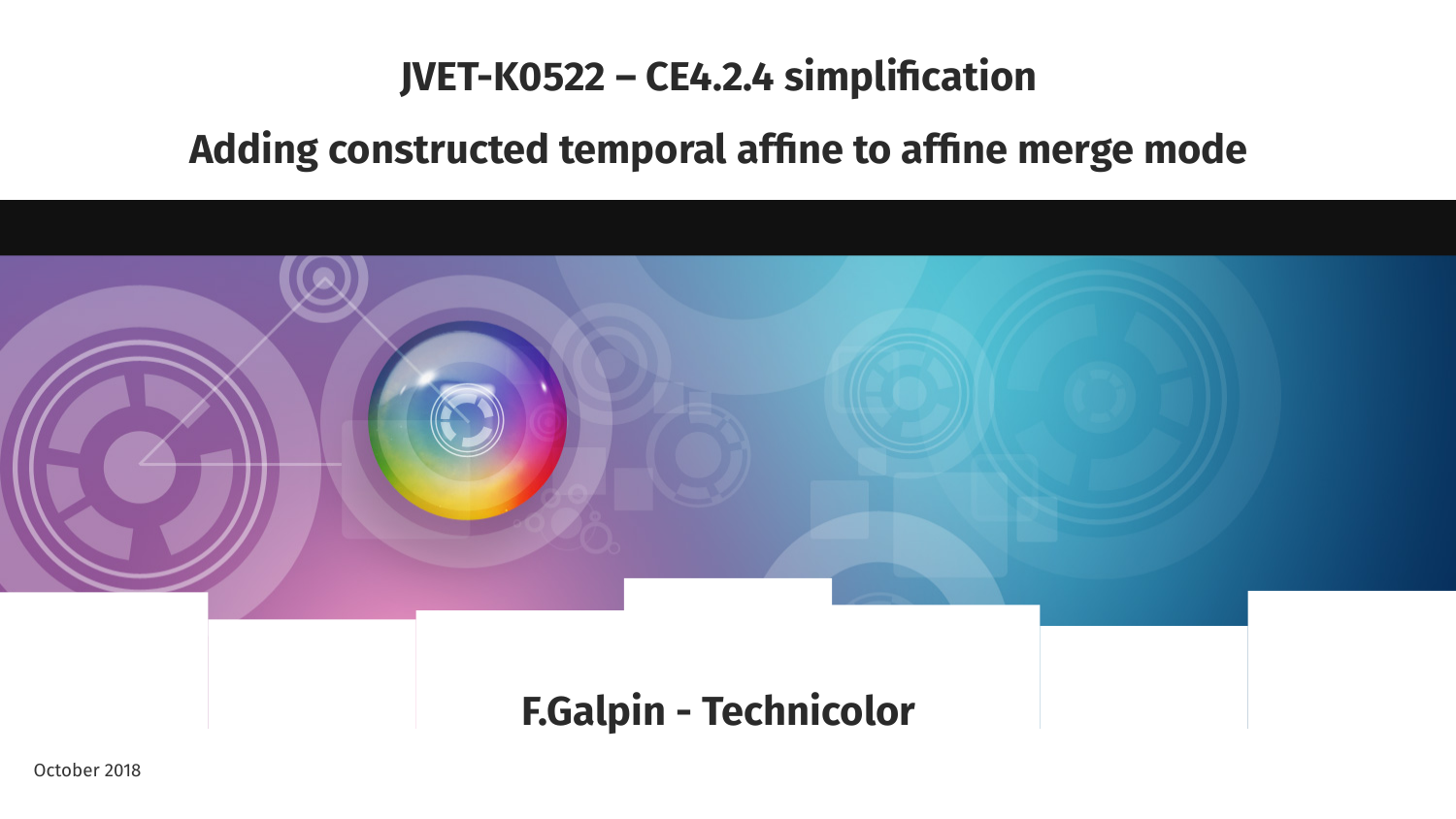

# JVET-K0522 – CE4.2.4 simplification Adding constructed temporal affine to affine merge mode
F.Galpin - Technicolor
October 2018